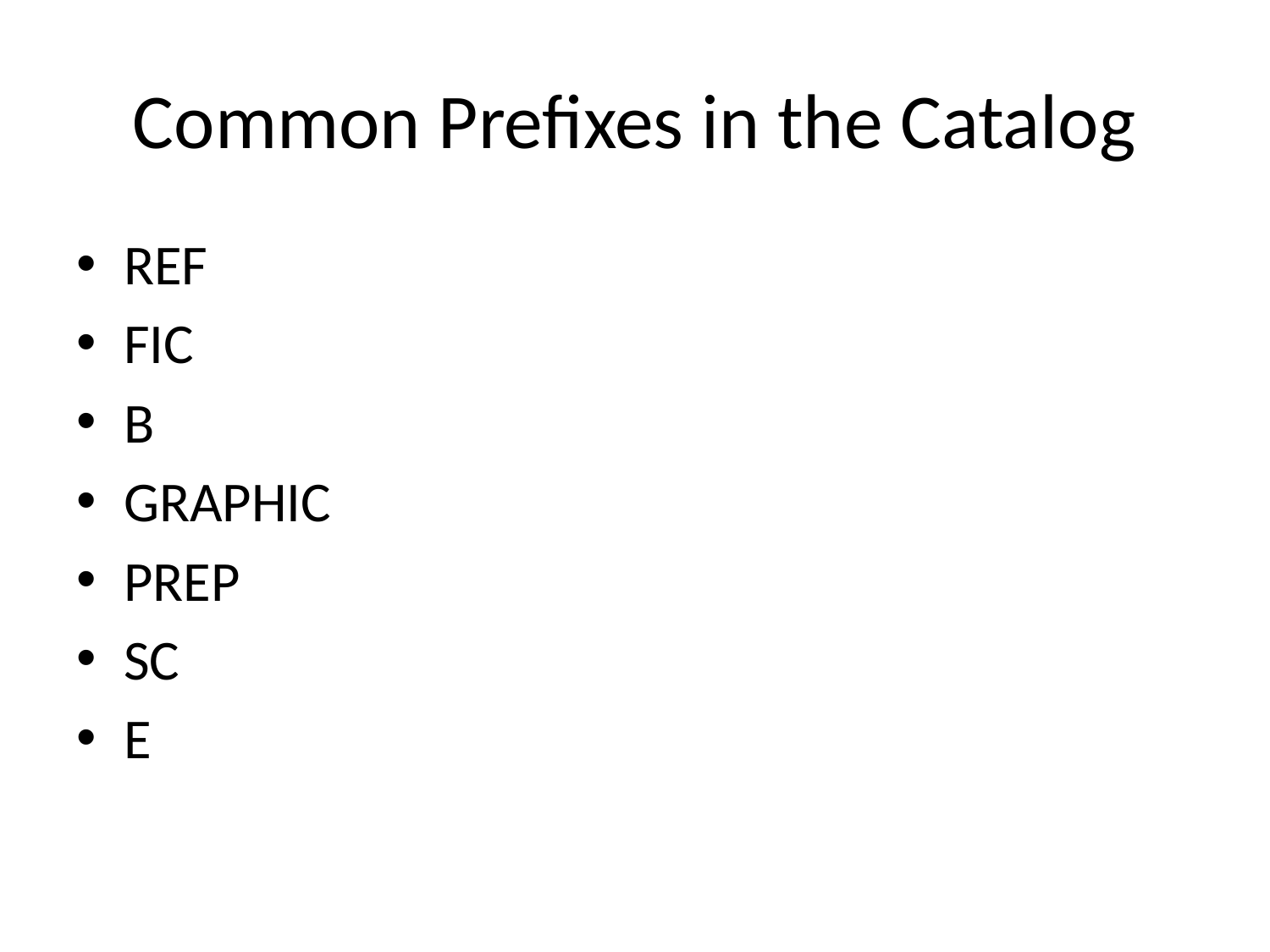

# Common Prefixes in the Catalog
REF
FIC
B
GRAPHIC
PREP
SC
E